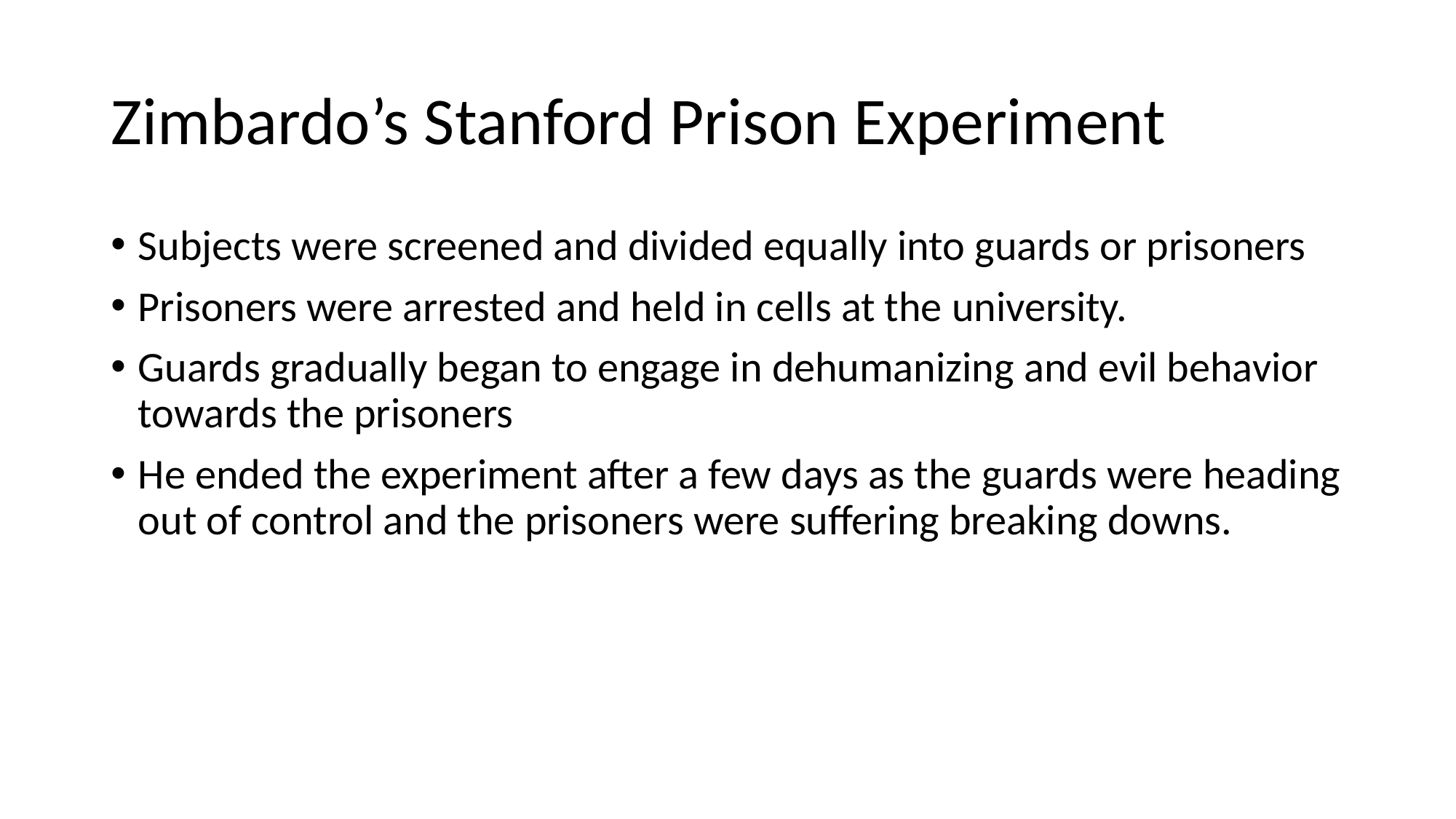

# Zimbardo’s Stanford Prison Experiment
Subjects were screened and divided equally into guards or prisoners
Prisoners were arrested and held in cells at the university.
Guards gradually began to engage in dehumanizing and evil behavior towards the prisoners
He ended the experiment after a few days as the guards were heading out of control and the prisoners were suffering breaking downs.